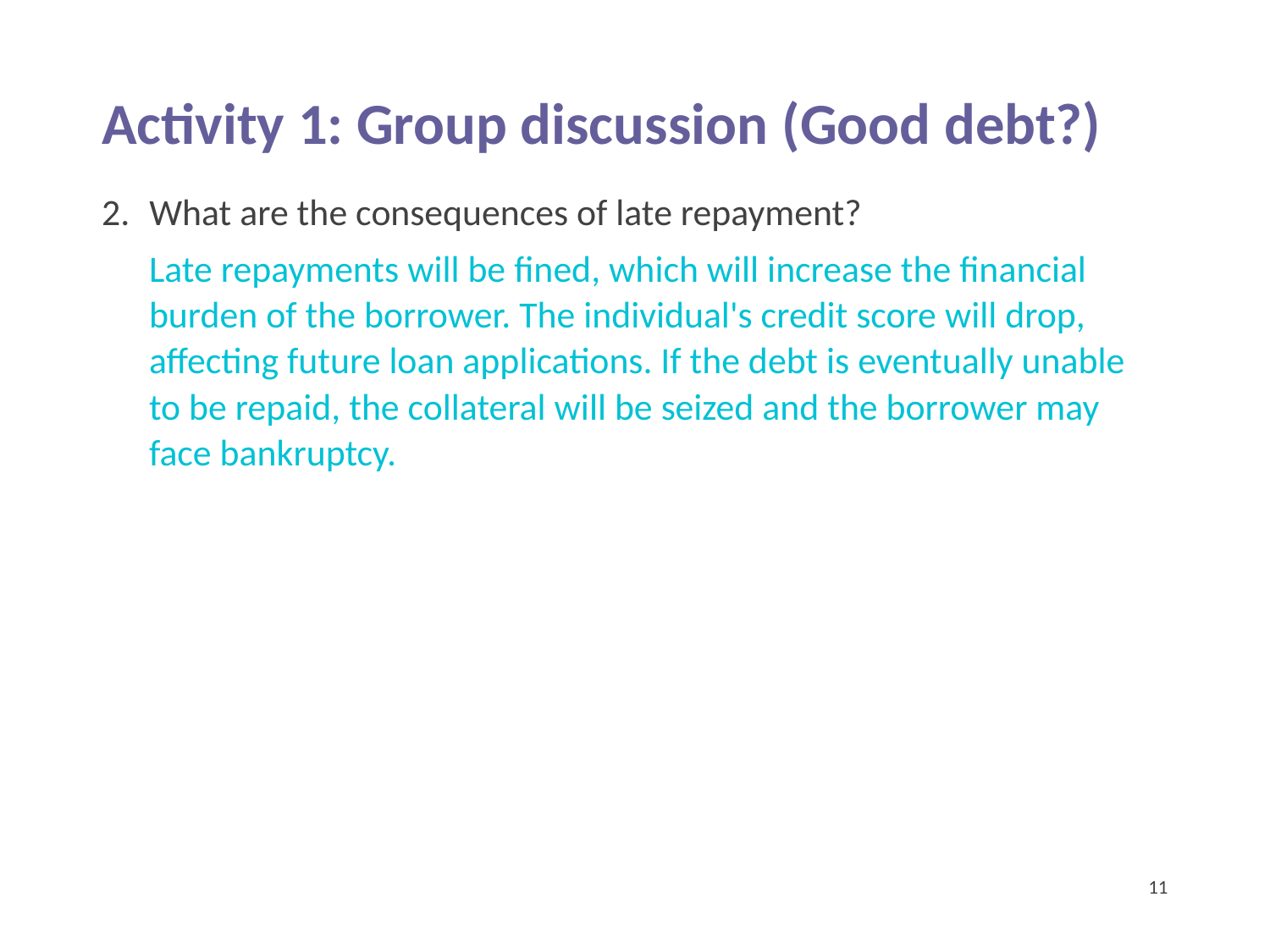

Activity 1: Group discussion (Good debt?)
What are the consequences of late repayment?
Late repayments will be fined, which will increase the financial burden of the borrower. The individual's credit score will drop, affecting future loan applications. If the debt is eventually unable to be repaid, the collateral will be seized and the borrower may face bankruptcy.
11